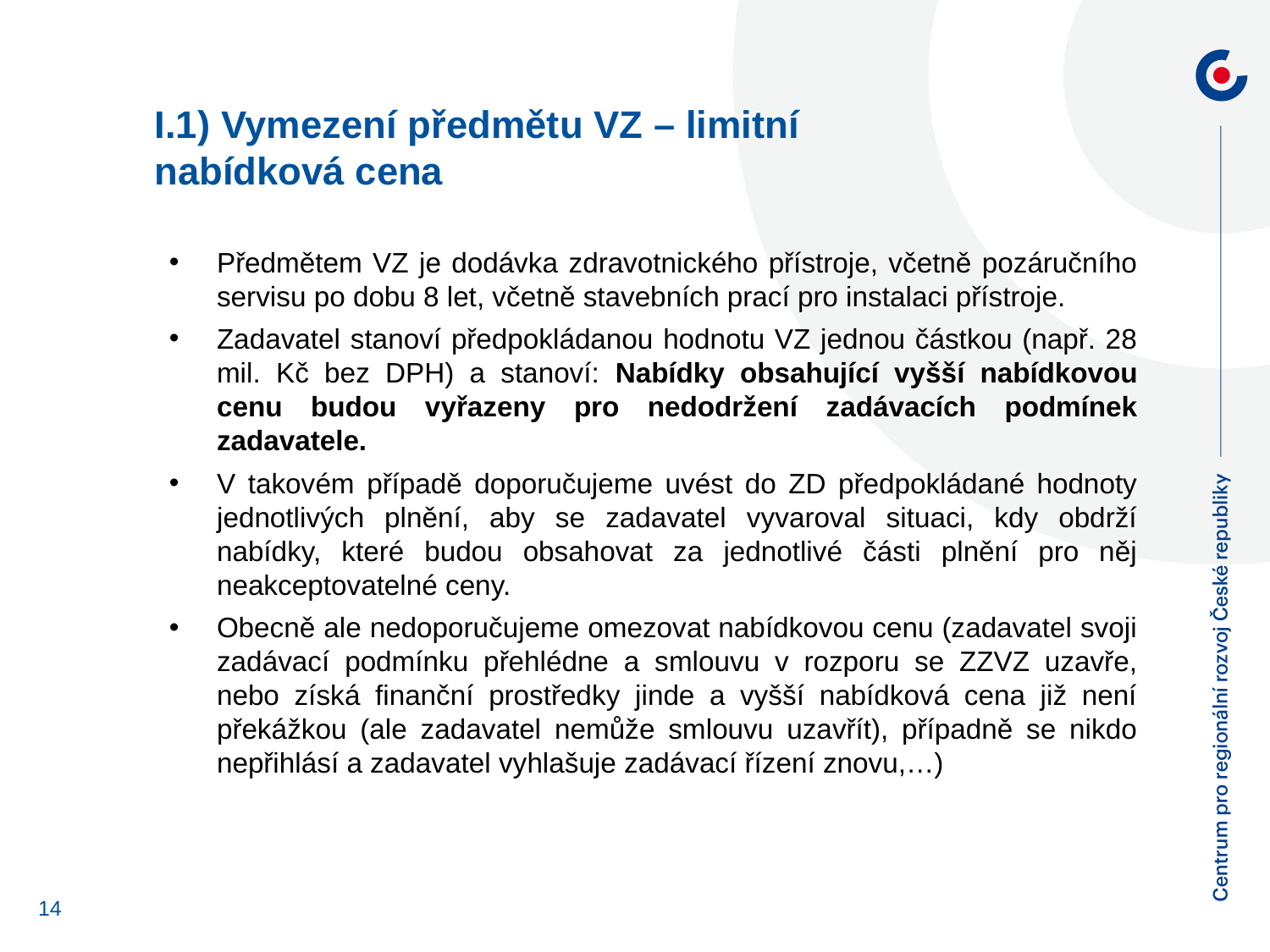

I.1) Vymezení předmětu VZ – limitní
nabídková cena
Předmětem VZ je dodávka zdravotnického přístroje, včetně pozáručního servisu po dobu 8 let, včetně stavebních prací pro instalaci přístroje.
Zadavatel stanoví předpokládanou hodnotu VZ jednou částkou (např. 28 mil. Kč bez DPH) a stanoví: Nabídky obsahující vyšší nabídkovou cenu budou vyřazeny pro nedodržení zadávacích podmínek zadavatele.
V takovém případě doporučujeme uvést do ZD předpokládané hodnoty jednotlivých plnění, aby se zadavatel vyvaroval situaci, kdy obdrží nabídky, které budou obsahovat za jednotlivé části plnění pro něj neakceptovatelné ceny.
Obecně ale nedoporučujeme omezovat nabídkovou cenu (zadavatel svoji zadávací podmínku přehlédne a smlouvu v rozporu se ZZVZ uzavře, nebo získá finanční prostředky jinde a vyšší nabídková cena již není překážkou (ale zadavatel nemůže smlouvu uzavřít), případně se nikdo nepřihlásí a zadavatel vyhlašuje zadávací řízení znovu,…)

14